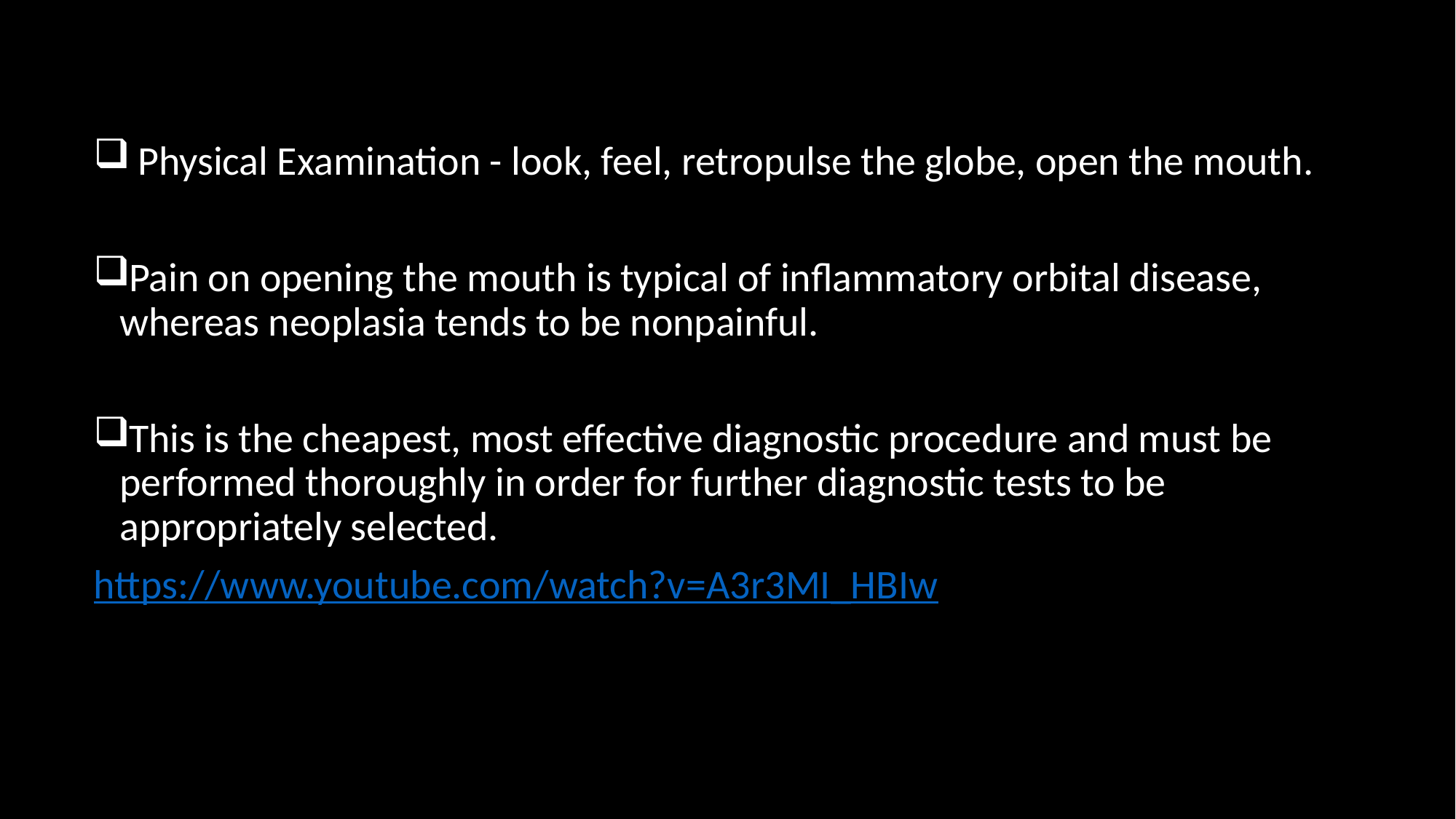

Physical Examination - look, feel, retropulse the globe, open the mouth.

Pain on opening the mouth is typical of inflammatory orbital disease, whereas neoplasia tends to be nonpainful.

This is the cheapest, most effective diagnostic procedure and must be performed thoroughly in order for further diagnostic tests to be appropriately selected.
https://www.youtube.com/watch?v=A3r3MI_HBIw